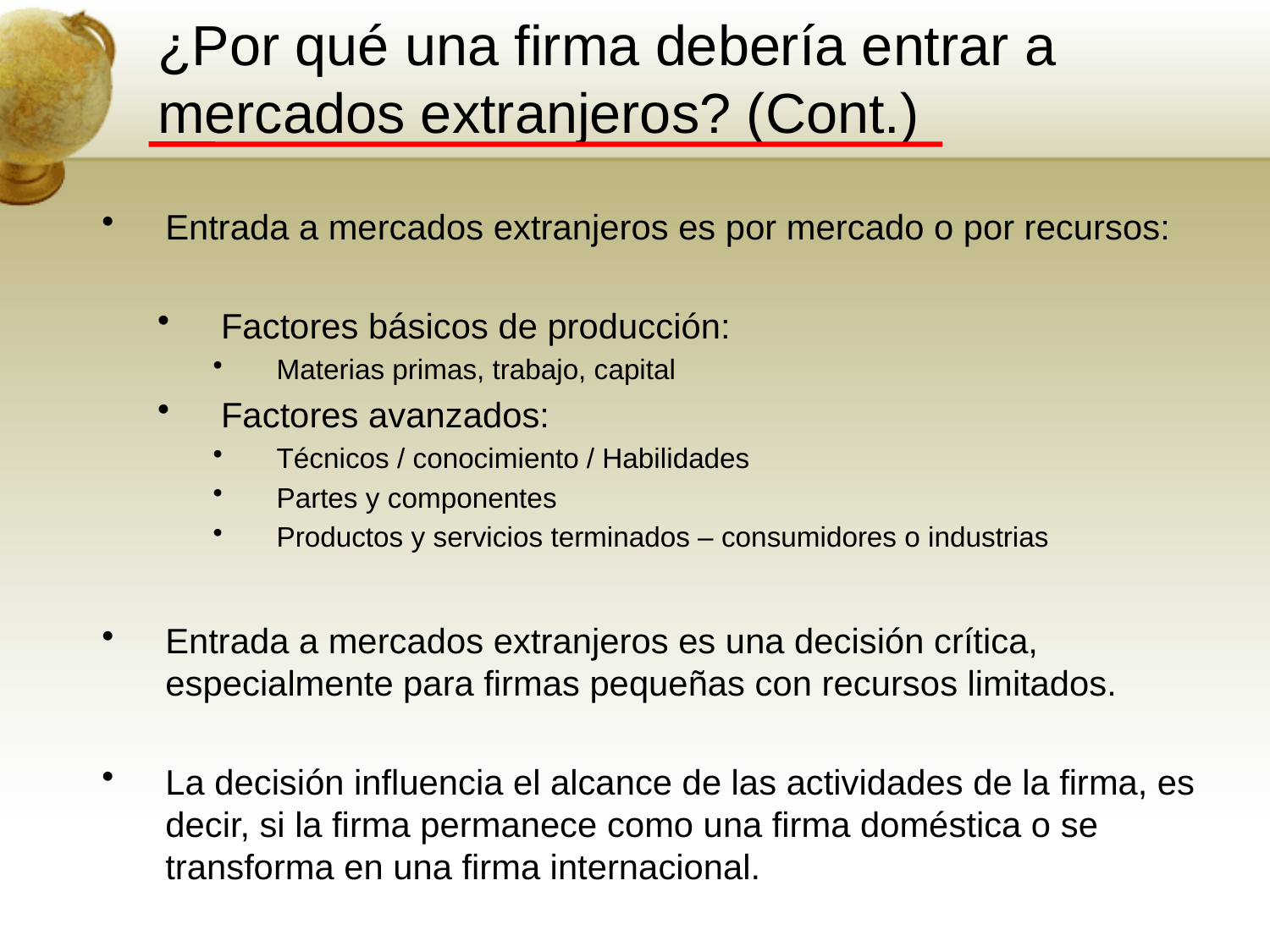

# ¿Por qué una firma debería entrar a mercados extranjeros? (Cont.)

Entrada a mercados extranjeros es por mercado o por recursos:

Factores básicos de producción:
Materias primas, trabajo, capital
Factores avanzados:
Técnicos / conocimiento / Habilidades
Partes y componentes
Productos y servicios terminados – consumidores o industrias

Entrada a mercados extranjeros es una decisión crítica, especialmente para firmas pequeñas con recursos limitados.

La decisión influencia el alcance de las actividades de la firma, es decir, si la firma permanece como una firma doméstica o se transforma en una firma internacional.